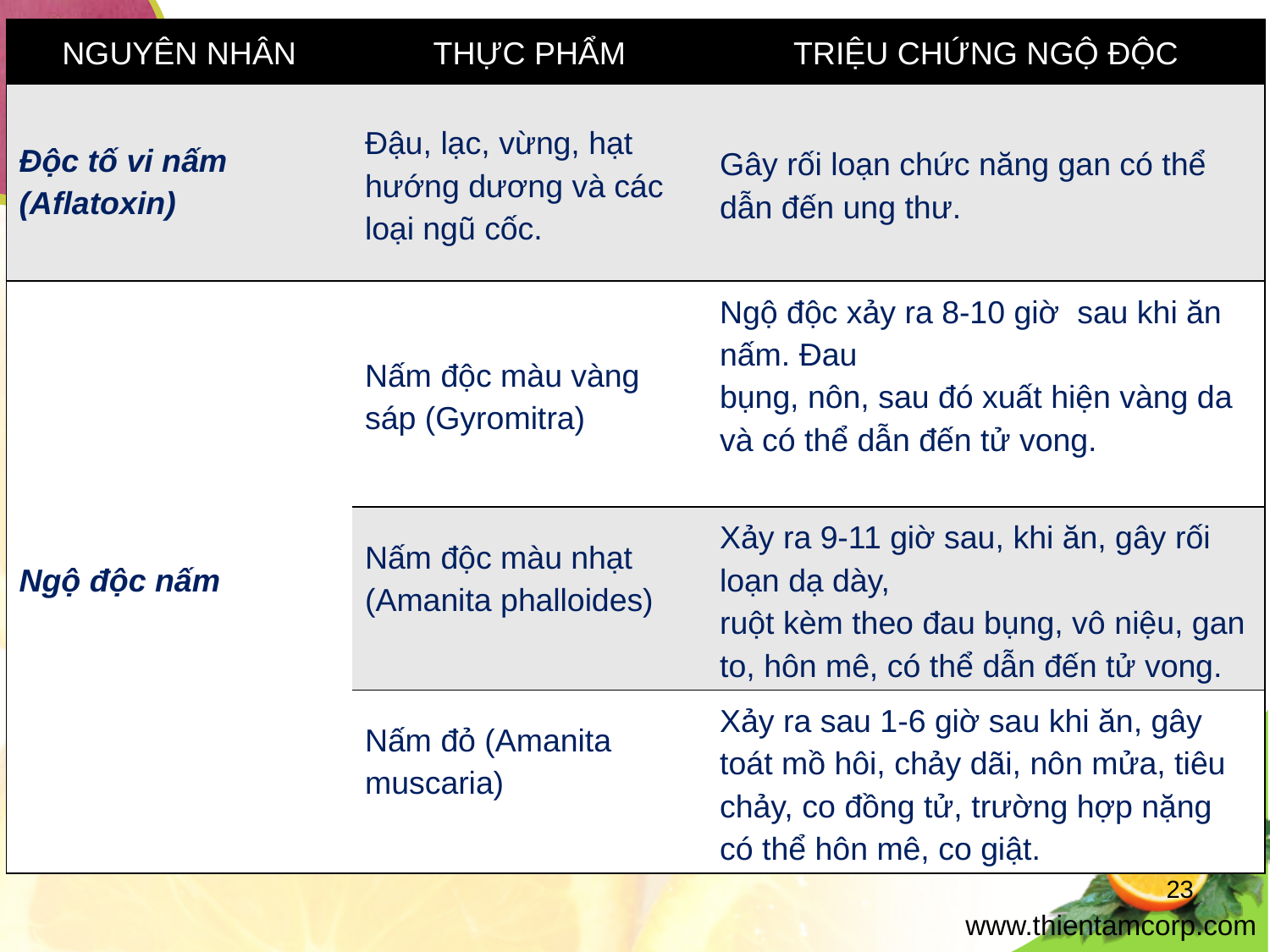

| NGUYÊN NHÂN | THỰC PHẨM | TRIỆU CHỨNG NGỘ ĐỘC |
| --- | --- | --- |
| Độc tố vi nấm (Aflatoxin) | Đậu, lạc, vừng, hạt hướng dương và các loại ngũ cốc. | Gây rối loạn chức năng gan có thể dẫn đến ung thư. |
| Ngộ độc nấm | Nấm độc màu vàng sáp (Gyromitra) | Ngộ độc xảy ra 8-10 giờ sau khi ăn nấm. Đau bụng, nôn, sau đó xuất hiện vàng da và có thể dẫn đến tử vong. |
|  | Nấm độc màu nhạt (Amanita phalloides) | Xảy ra 9-11 giờ sau, khi ăn, gây rối loạn dạ dày, ruột kèm theo đau bụng, vô niệu, gan to, hôn mê, có thể dẫn đến tử vong. |
|  | Nấm đỏ (Amanita muscaria) | Xảy ra sau 1-6 giờ sau khi ăn, gây toát mồ hôi, chảy dãi, nôn mửa, tiêu chảy, co đồng tử, trường hợp nặng có thể hôn mê, co giật. |
23